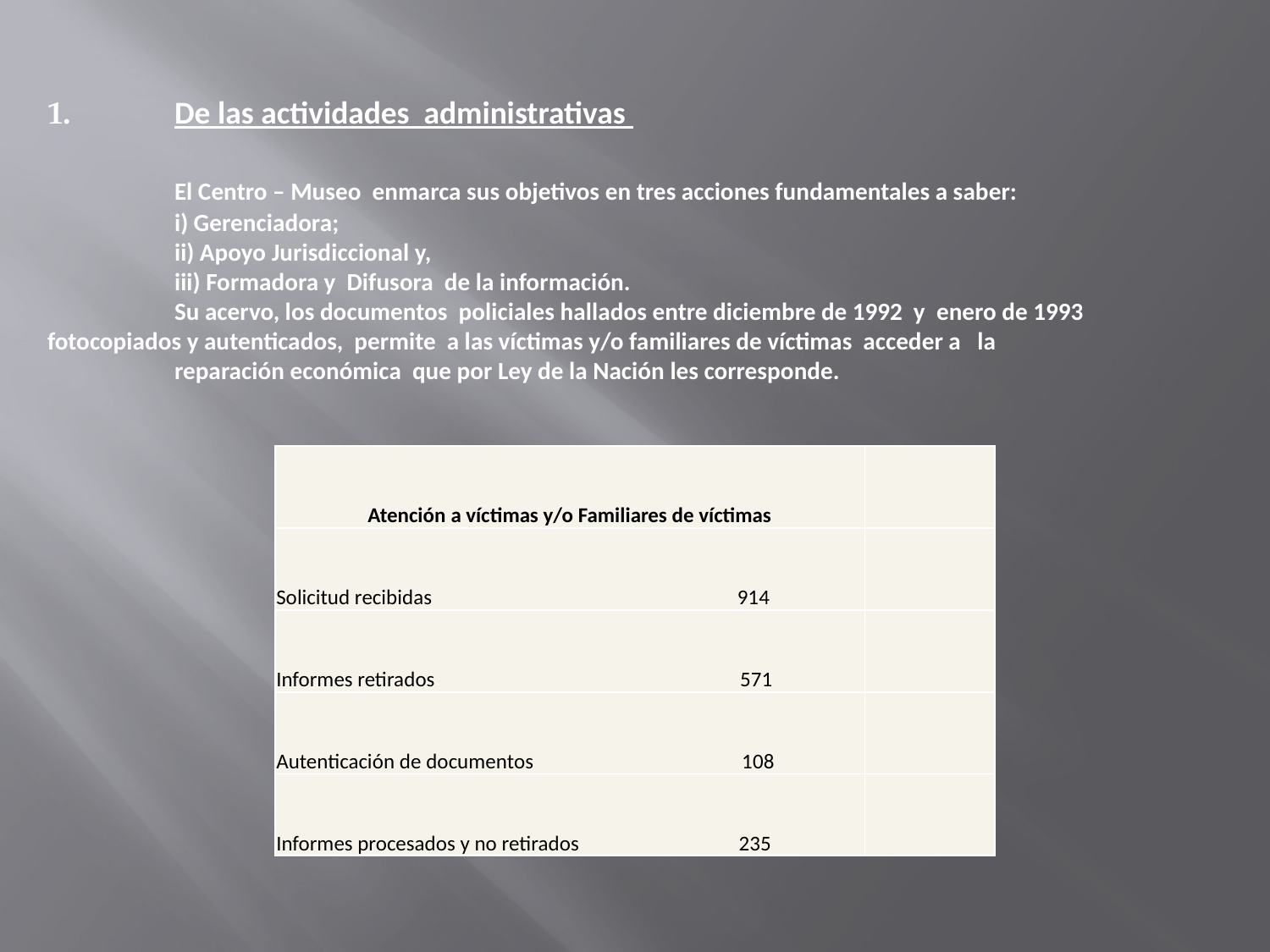

1.	De las actividades  administrativas

	El Centro – Museo  enmarca sus objetivos en tres acciones fundamentales a saber:
	i) Gerenciadora;
 	ii) Apoyo Jurisdiccional y,
	iii) Formadora y  Difusora  de la información.
 	Su acervo, los documentos  policiales hallados entre diciembre de 1992  y 	enero de 1993 	fotocopiados y autenticados,  permite  a las víctimas y/o familiares de víctimas  acceder a   la
	reparación económica  que por Ley de la Nación les corresponde.

| Atención a víctimas y/o Familiares de víctimas |  |
| --- | --- |
| Solicitud recibidas 914 |  |
| Informes retirados 571 |  |
| Autenticación de documentos 108 |  |
| Informes procesados y no retirados 235 |  |